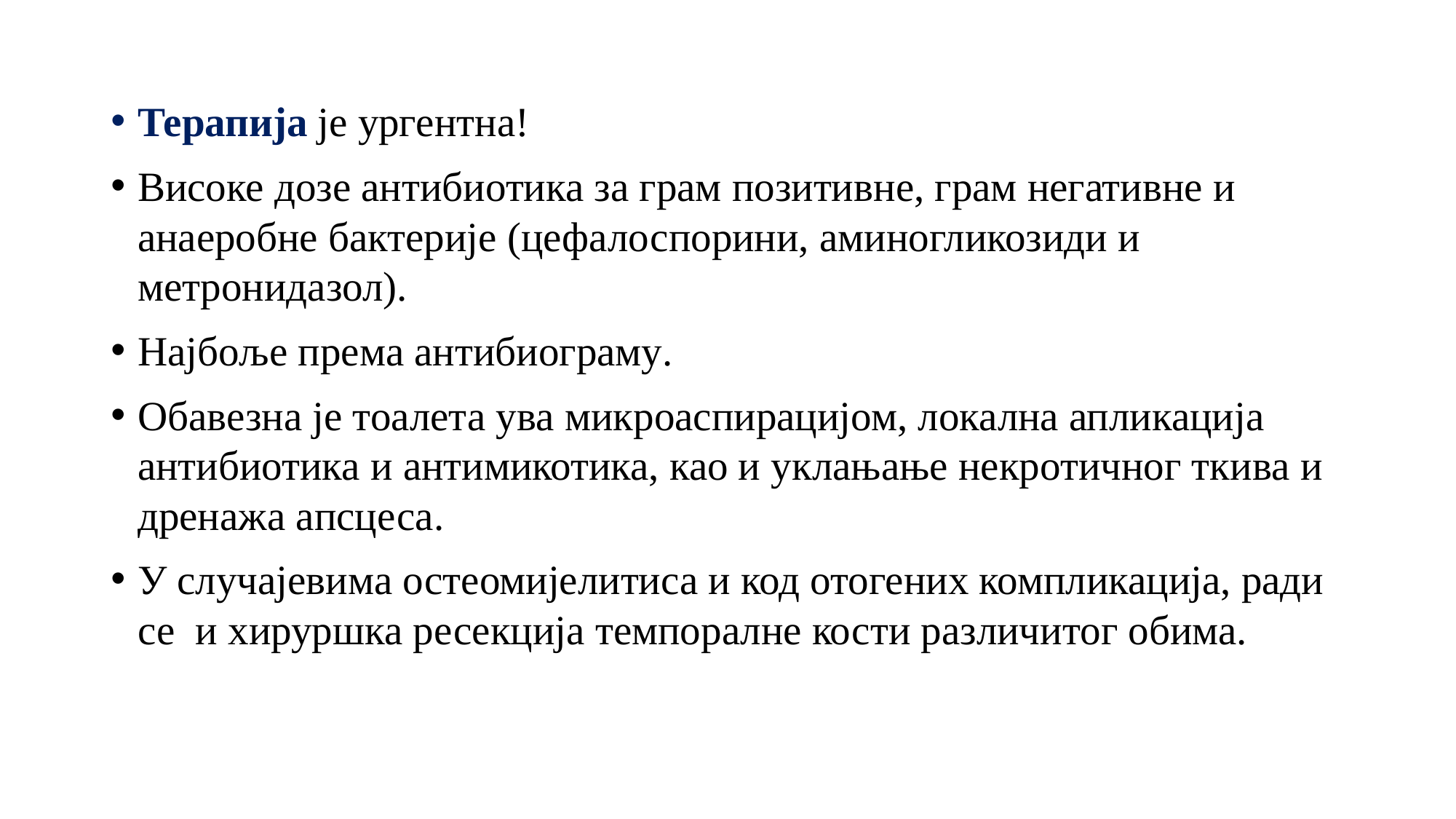

Терапија је ургентна!
Високе дозе антибиотика за грам позитивне, грам негативне и анаеробне бактерије (цефалоспорини, аминогликозиди и метронидазол).
Најбоље према антибиограму.
Обавезна је тоалета ува микроаспирацијом, локална апликација антибиотика и антимикотика, као и уклањање некротичног ткива и дренажа апсцеса.
У случајевима остеомијелитиса и код отогених компликација, ради се  и хируршка ресекција темпоралне кости различитог обима.